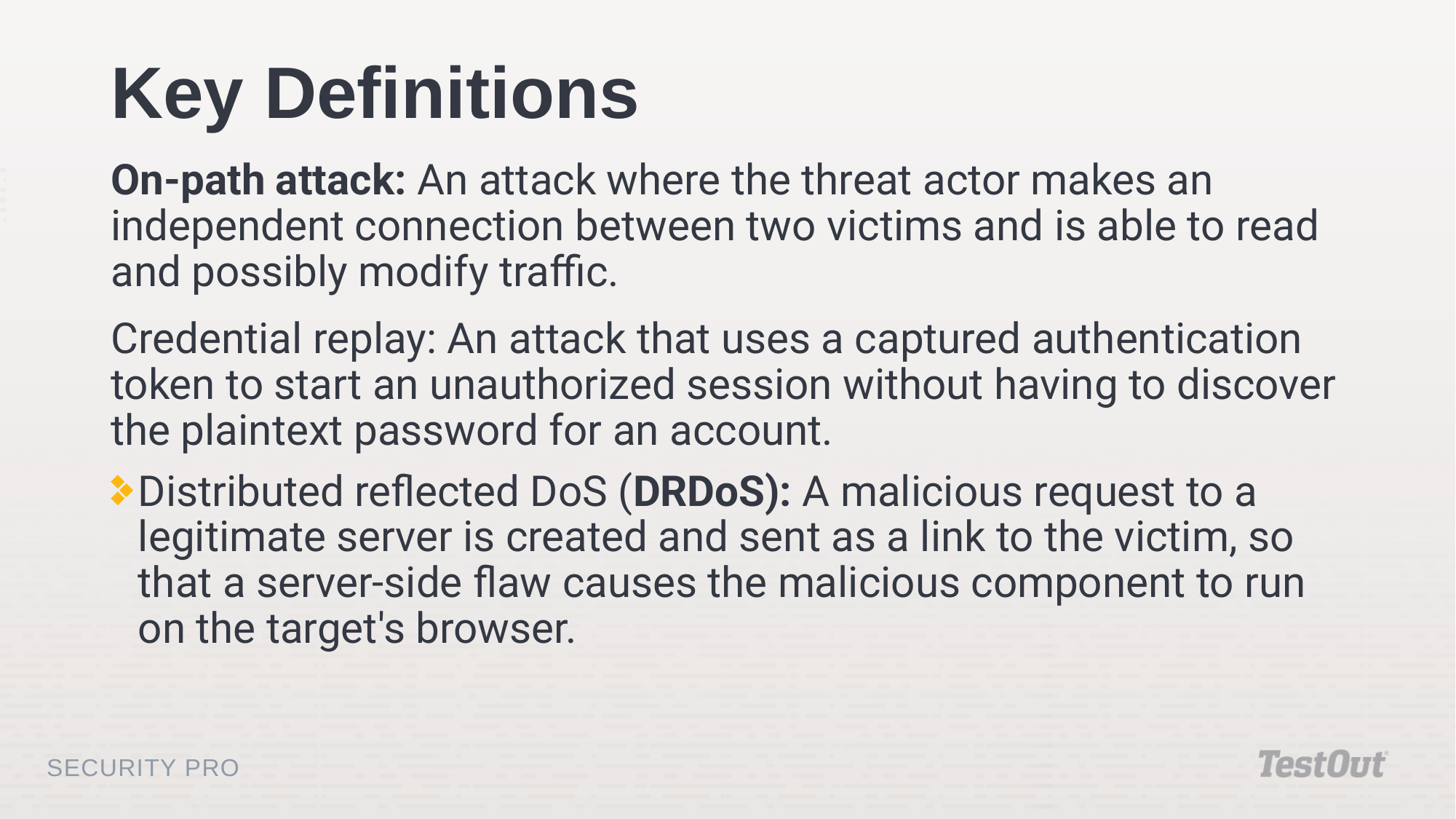

# Key Definitions
On-path attack: An attack where the threat actor makes an independent connection between two victims and is able to read and possibly modify traffic.
Credential replay: An attack that uses a captured authentication token to start an unauthorized session without having to discover the plaintext password for an account.
Distributed reflected DoS (DRDoS): A malicious request to a legitimate server is created and sent as a link to the victim, so that a server-side flaw causes the malicious component to run on the target's browser.
Security Pro